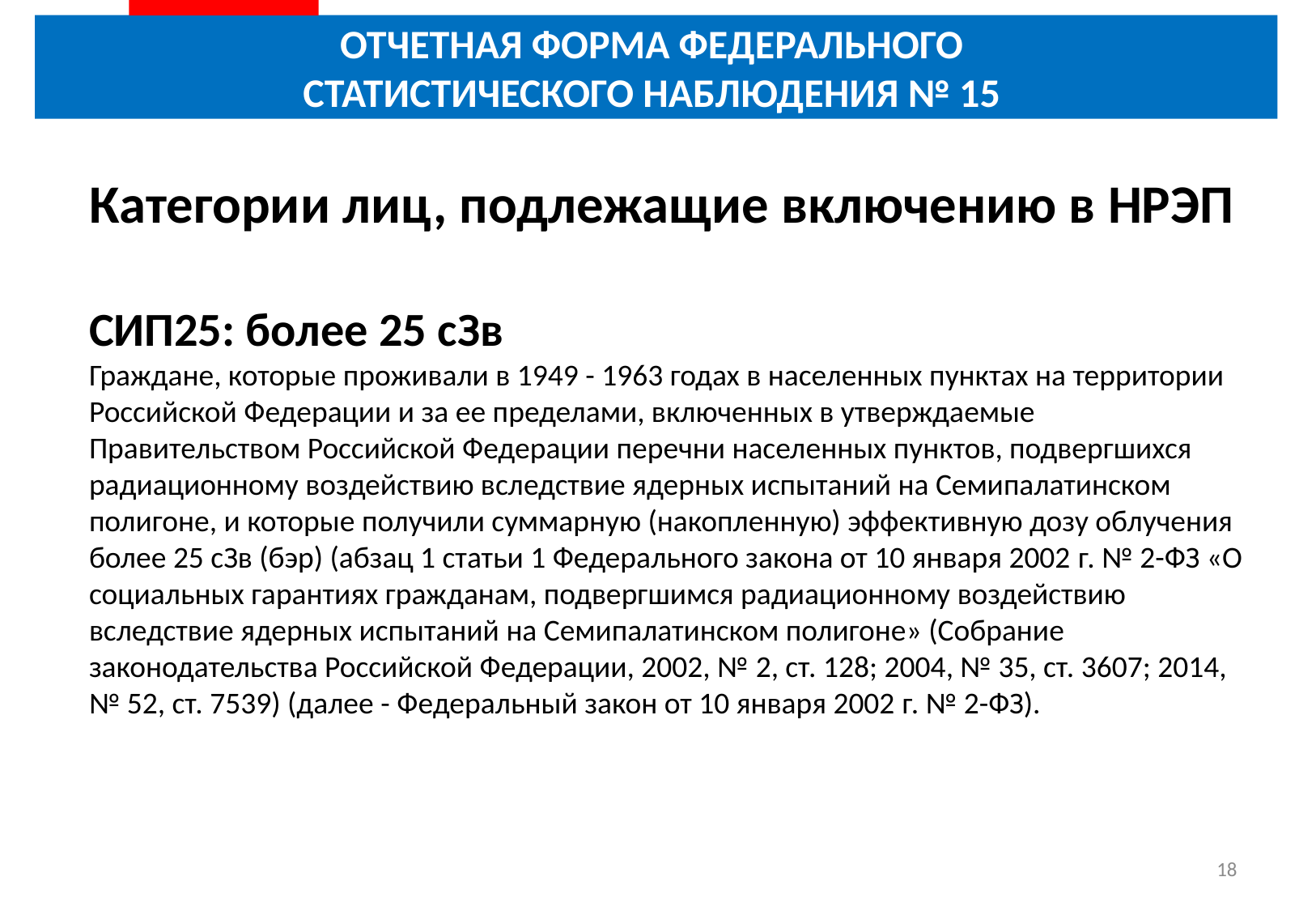

# ОТЧЕТНАЯ ФОРМА ФЕДЕРАЛЬНОГО СТАТИСТИЧЕСКОГО НАБЛЮДЕНИЯ № 15
Категории лиц, подлежащие включению в НРЭП

СИП25: более 25 сЗв
Граждане, которые проживали в 1949 - 1963 годах в населенных пунктах на территории Российской Федерации и за ее пределами, включенных в утверждаемые Правительством Российской Федерации перечни населенных пунктов, подвергшихся радиационному воздействию вследствие ядерных испытаний на Семипалатинском полигоне, и которые получили суммарную (накопленную) эффективную дозу облучения более 25 сЗв (бэр) (абзац 1 статьи 1 Федерального закона от 10 января 2002 г. № 2-ФЗ «О социальных гарантиях гражданам, подвергшимся радиационному воздействию вследствие ядерных испытаний на Семипалатинском полигоне» (Собрание законодательства Российской Федерации, 2002, № 2, ст. 128; 2004, № 35, ст. 3607; 2014, № 52, ст. 7539) (далее - Федеральный закон от 10 января 2002 г. № 2-ФЗ).

18